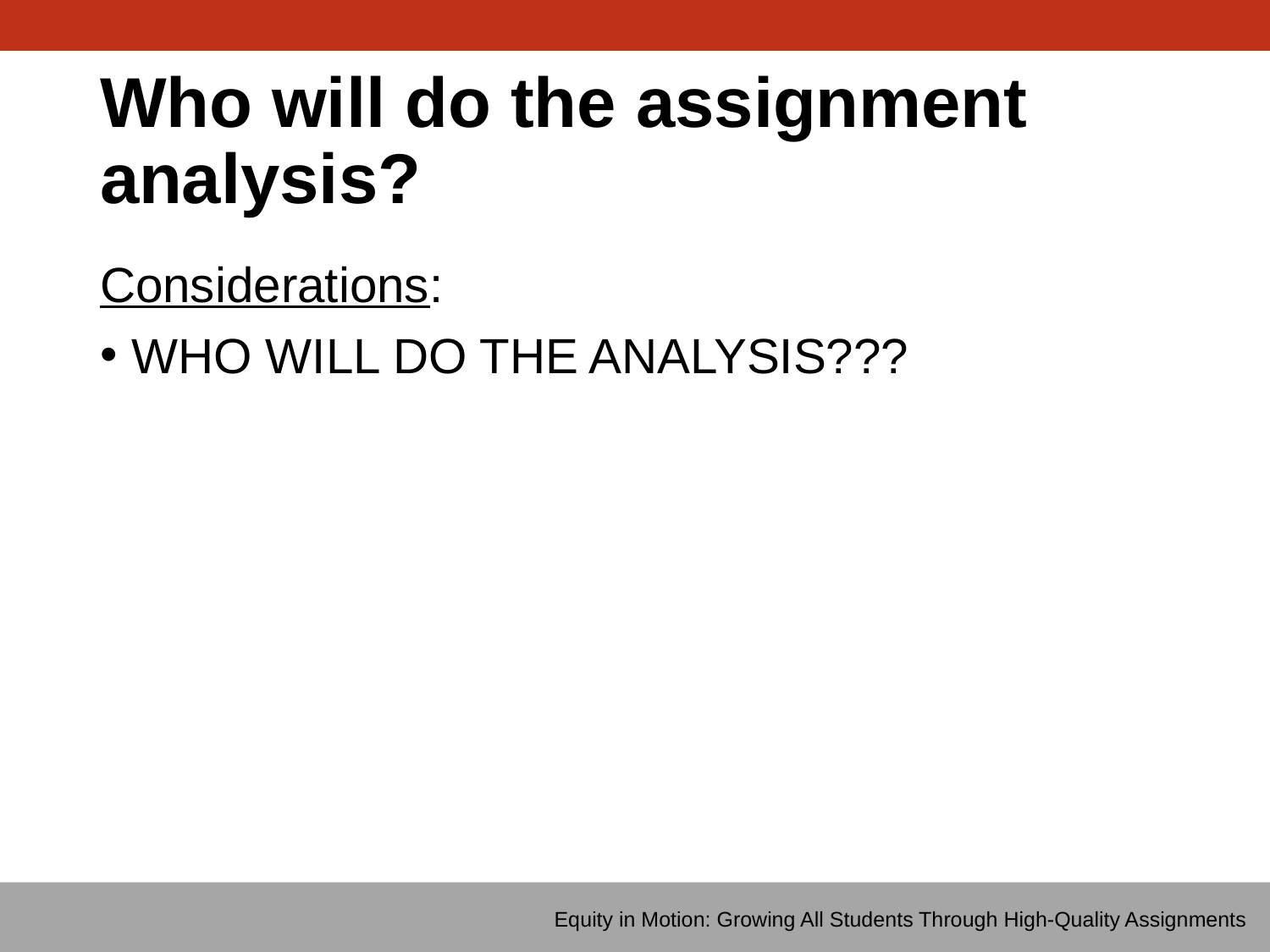

# Who will do the assignment analysis?
Considerations:
WHO WILL DO THE ANALYSIS???